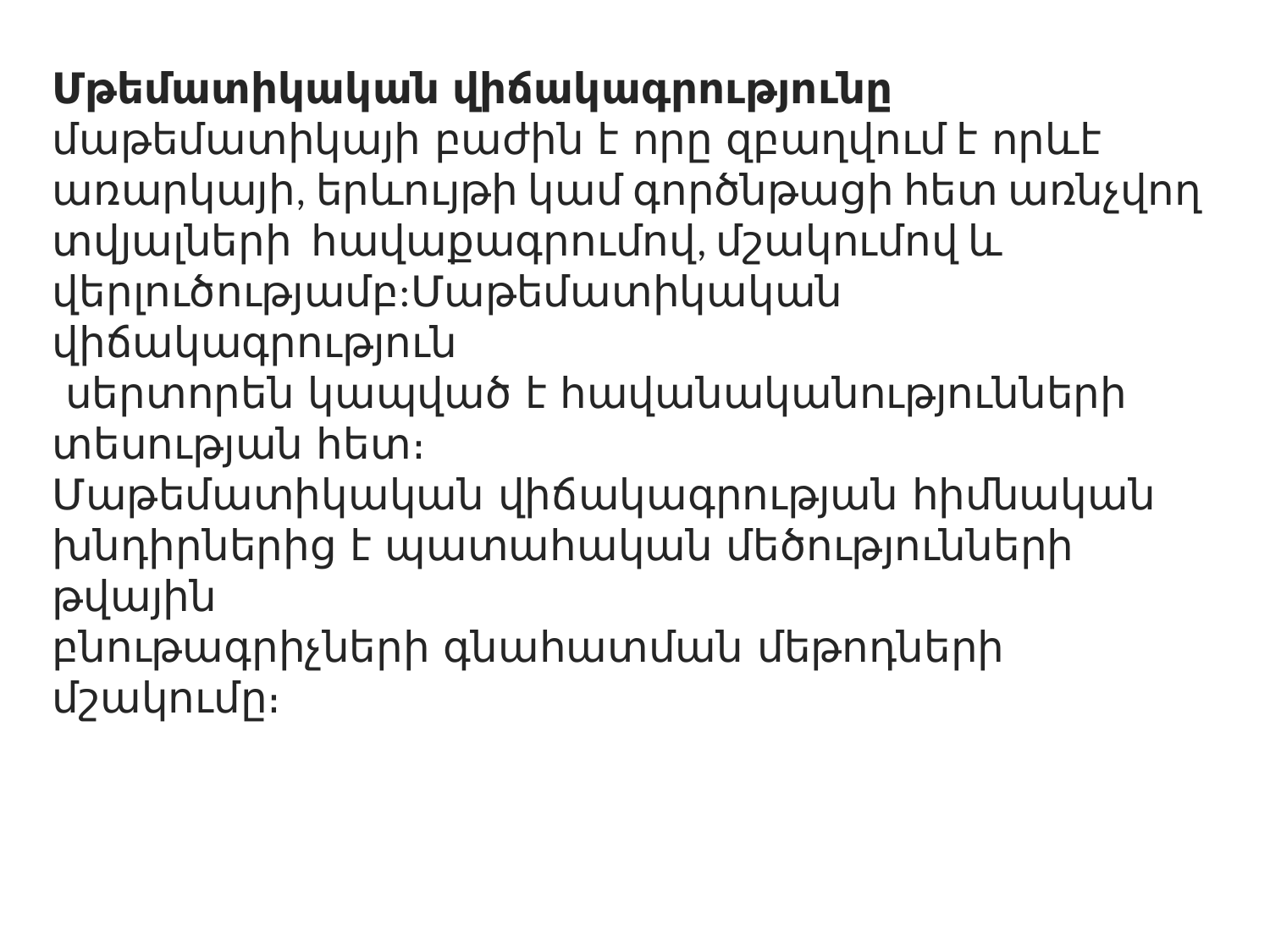

Մթեմատիկական վիճակագրությունը մաթեմատիկայի բաժին է որը զբաղվում է որևէ առարկայի, երևույթի կամ գործնթացի հետ առնչվող տվյալների  հավաքագրումով, մշակումով և վերլուծությամբ:Մաթեմատիկական վիճակագրություն
 սերտորեն կապված է հավանականությունների տեսության հետ։
Մաթեմատիկական վիճակագրության հիմնական խնդիրներից է պատահական մեծությունների թվային
բնութագրիչների գնահատման մեթոդների մշակումը։